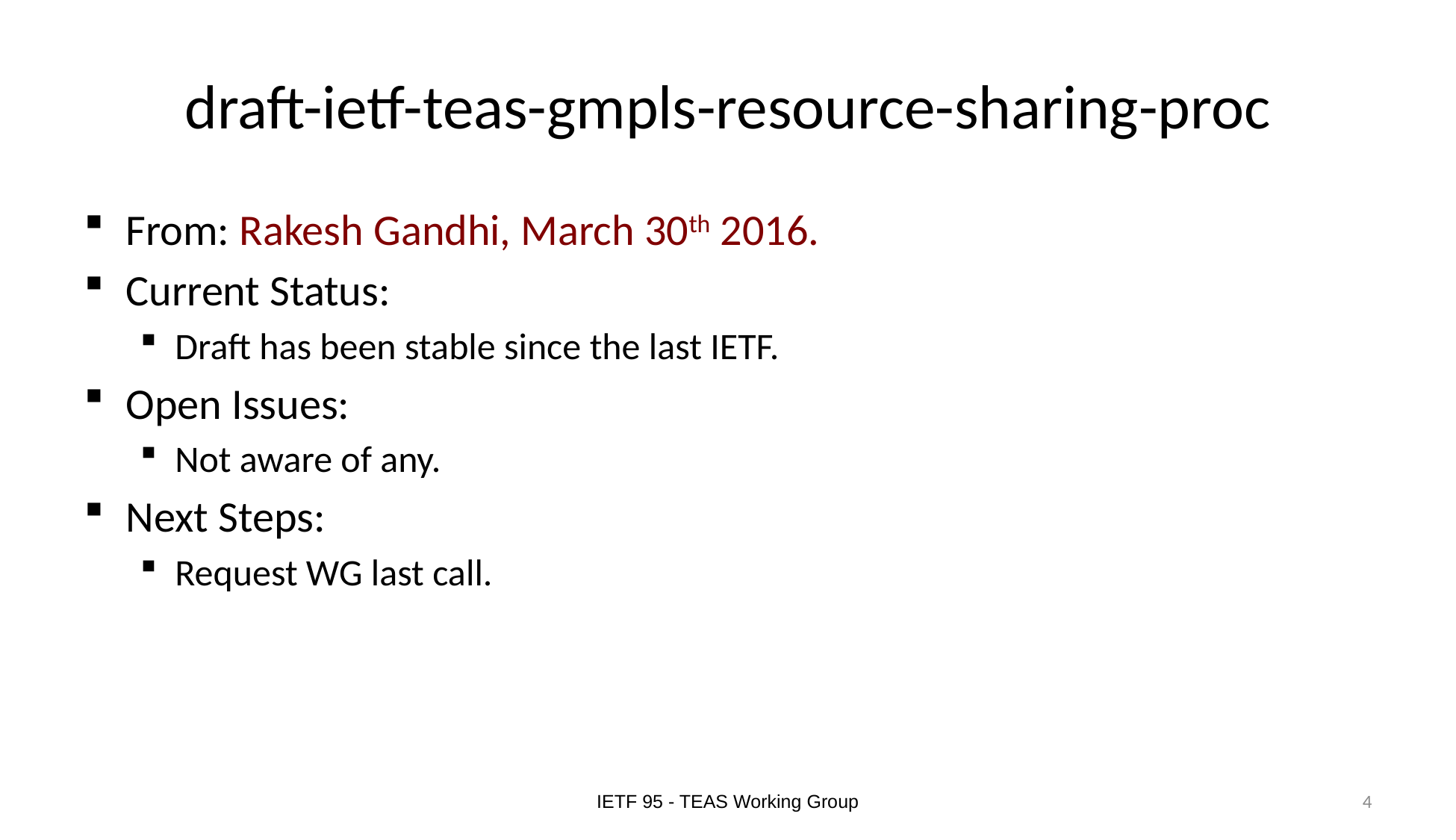

# draft-ietf-teas-gmpls-resource-sharing-proc
From: Rakesh Gandhi, March 30th 2016.
Current Status:
Draft has been stable since the last IETF.
Open Issues:
Not aware of any.
Next Steps:
Request WG last call.
IETF 95 - TEAS Working Group
4